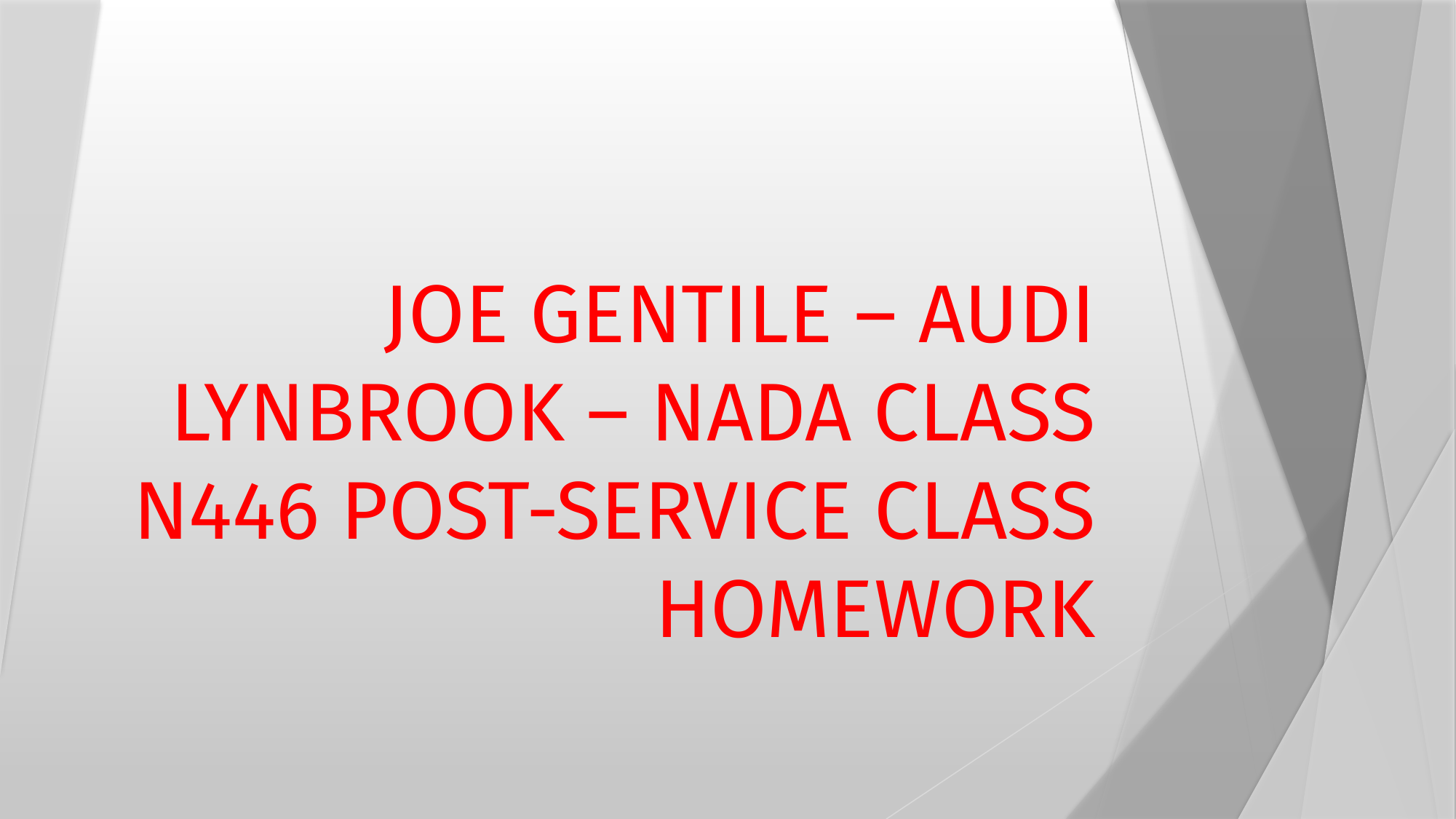

# JOE GENTILE – AUDI LYNBROOK – NADA CLASS N446 POST-SERVICE CLASS HOMEWORK